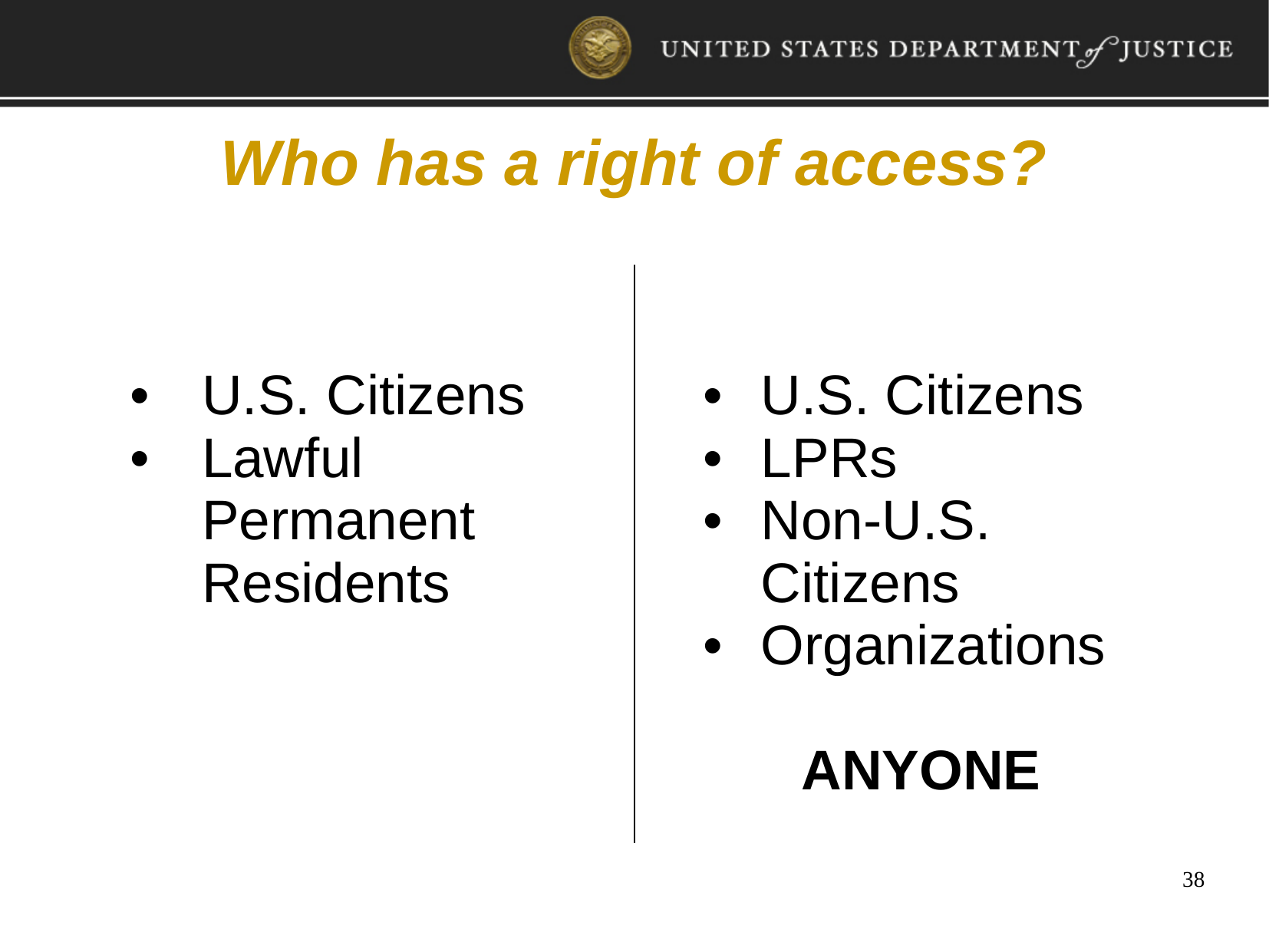

Who has a right of access?
| Privacy Act | FOIA |
| --- | --- |
| U.S. Citizens Lawful Permanent Residents | U.S. Citizens LPRs Non-U.S. Citizens Organizations ANYONE |
38